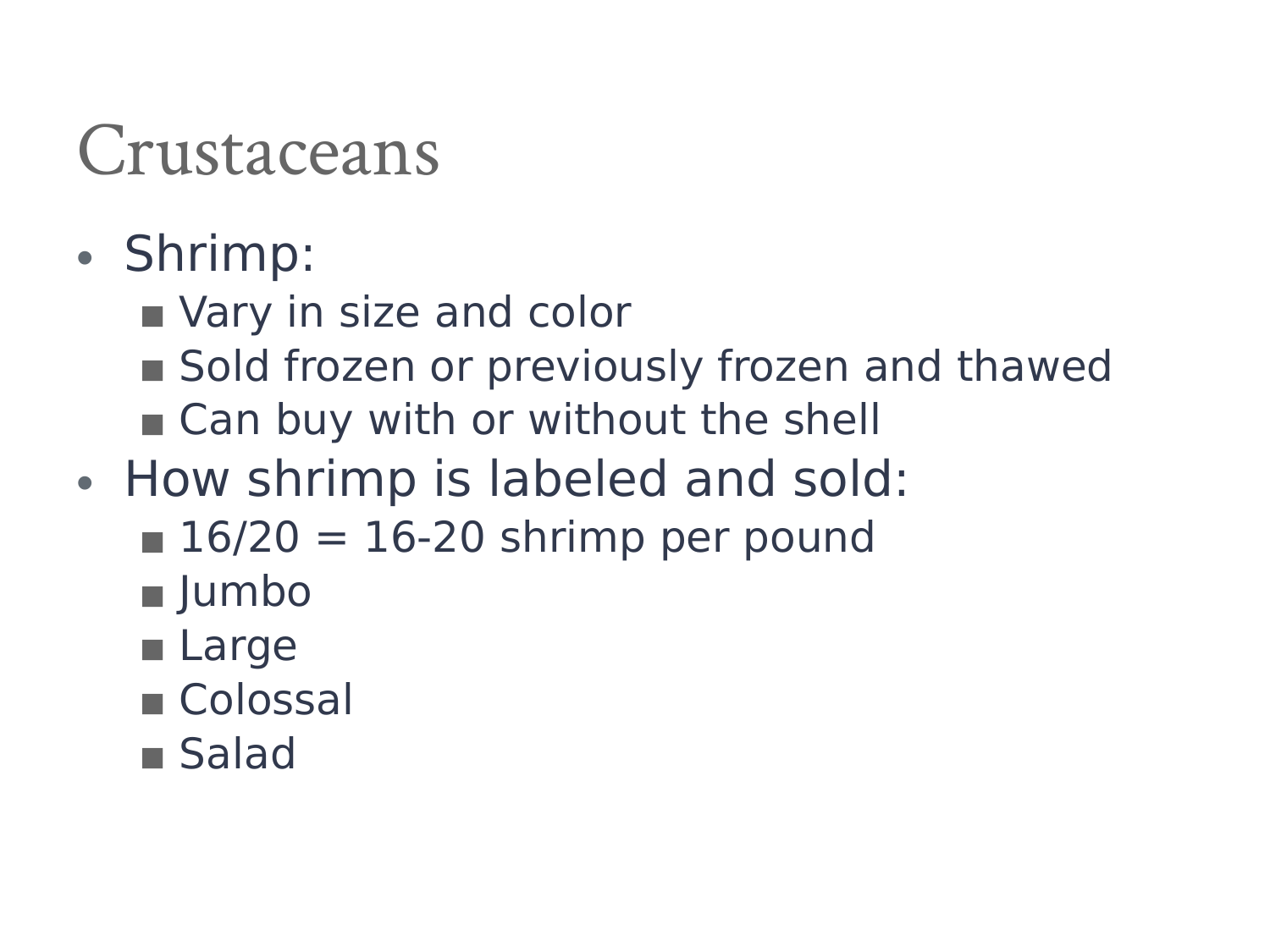

# Crustaceans
Shrimp:
Vary in size and color
Sold frozen or previously frozen and thawed
Can buy with or without the shell
How shrimp is labeled and sold:
16/20 = 16-20 shrimp per pound
Jumbo
Large
Colossal
Salad